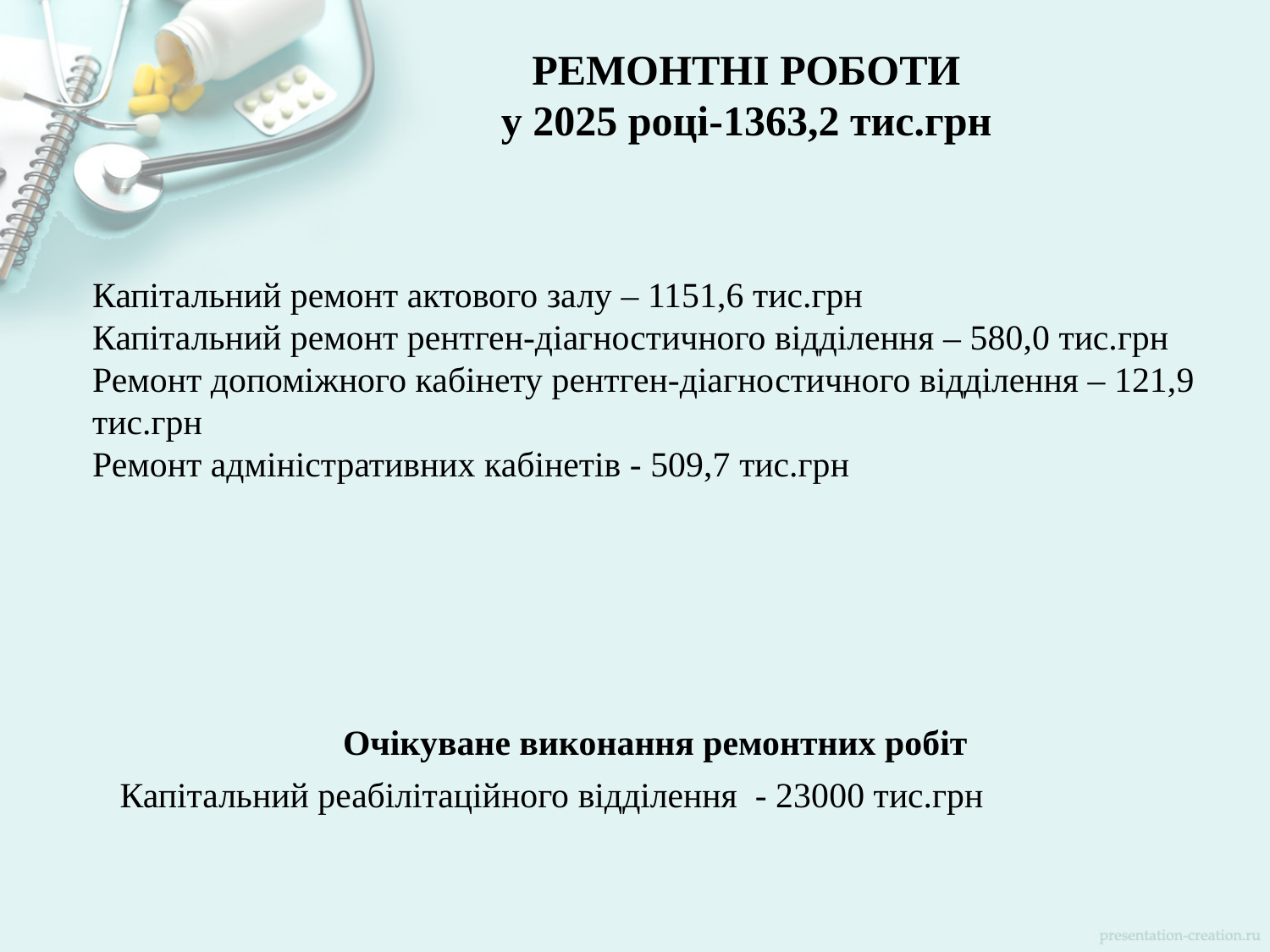

# РЕМОНТНІ РОБОТИ у 2025 році-1363,2 тис.грн
Капітальний ремонт актового залу – 1151,6 тис.грн
Капітальний ремонт рентген-діагностичного відділення – 580,0 тис.грн
Ремонт допоміжного кабінету рентген-діагностичного відділення – 121,9 тис.грн
Ремонт адміністративних кабінетів - 509,7 тис.грн

Очікуване виконання ремонтних робіт
Капітальний реабілітаційного відділення  - 23000 тис.грн